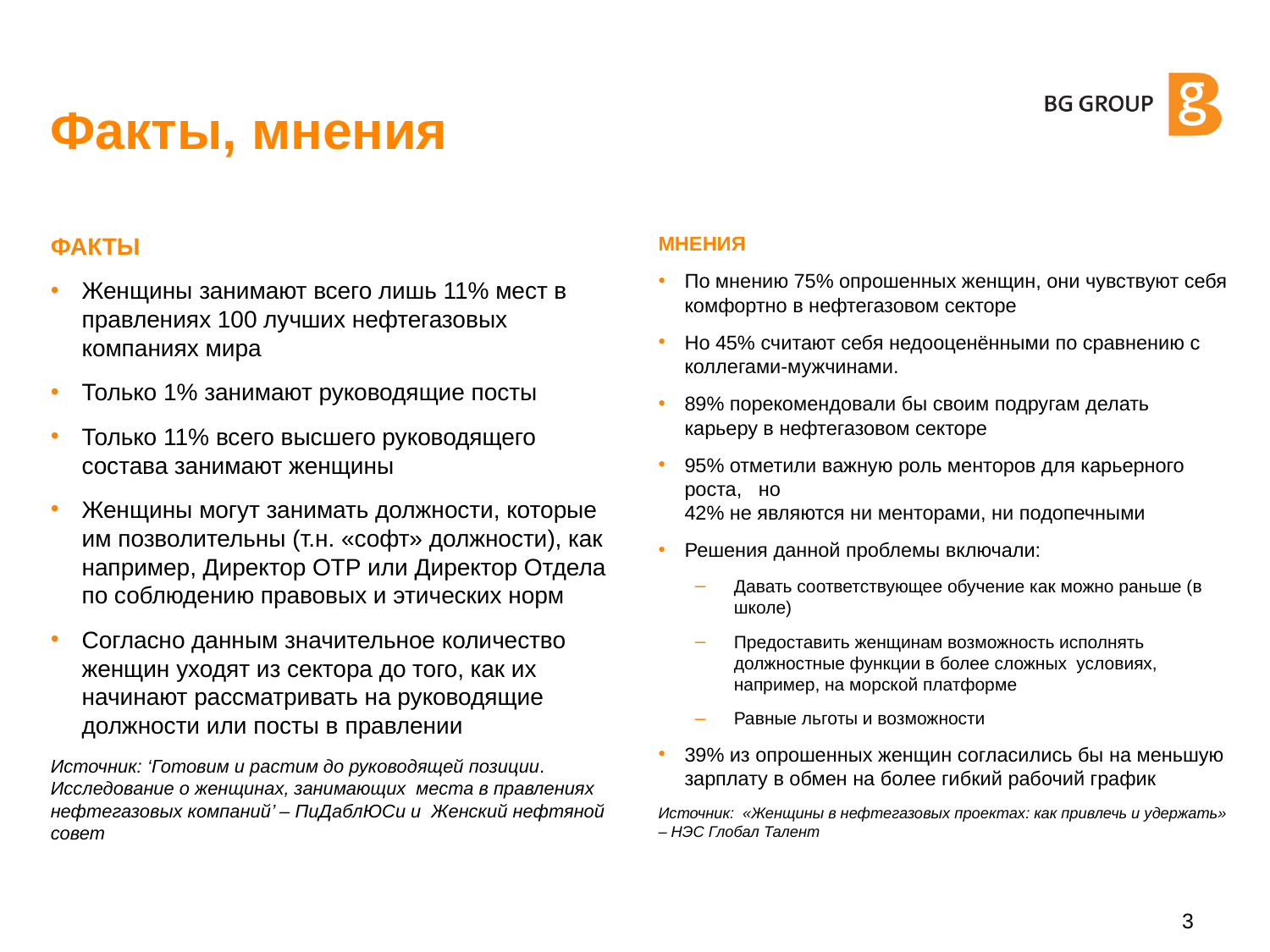

# Факты, мнения
ФАКТЫ
Женщины занимают всего лишь 11% мест в правлениях 100 лучших нефтегазовых компаниях мира
Только 1% занимают руководящие посты
Только 11% всего высшего руководящего состава занимают женщины
Женщины могут занимать должности, которые им позволительны (т.н. «софт» должности), как например, Директор ОТР или Директор Отдела по соблюдению правовых и этических норм
Согласно данным значительное количество женщин уходят из сектора до того, как их начинают рассматривать на руководящие должности или посты в правлении
Источник: ‘Готовим и растим до руководящей позиции. Исследование о женщинах, занимающих  места в правлениях  нефтегазовых компаний’ – ПиДаблЮСи и  Женский нефтяной совет
МНЕНИЯ
По мнению 75% опрошенных женщин, они чувствуют себя комфортно в нефтегазовом секторе
Но 45% считают себя недооценёнными по сравнению с коллегами-мужчинами.
89% порекомендовали бы своим подругам делать карьеру в нефтегазовом секторе
95% отметили важную роль менторов для карьерного роста,   но
42% не являются ни менторами, ни подопечными
Решения данной проблемы включали:
Давать соответствующее обучение как можно раньше (в школе)
Предоставить женщинам возможность исполнять должностные функции в более сложных  условиях, например, на морской платформе
Равные льготы и возможности
39% из опрошенных женщин согласились бы на меньшую зарплату в обмен на более гибкий рабочий график
Источник:  «Женщины в нефтегазовых проектах: как привлечь и удержать» – НЭС Глобал Талент
3